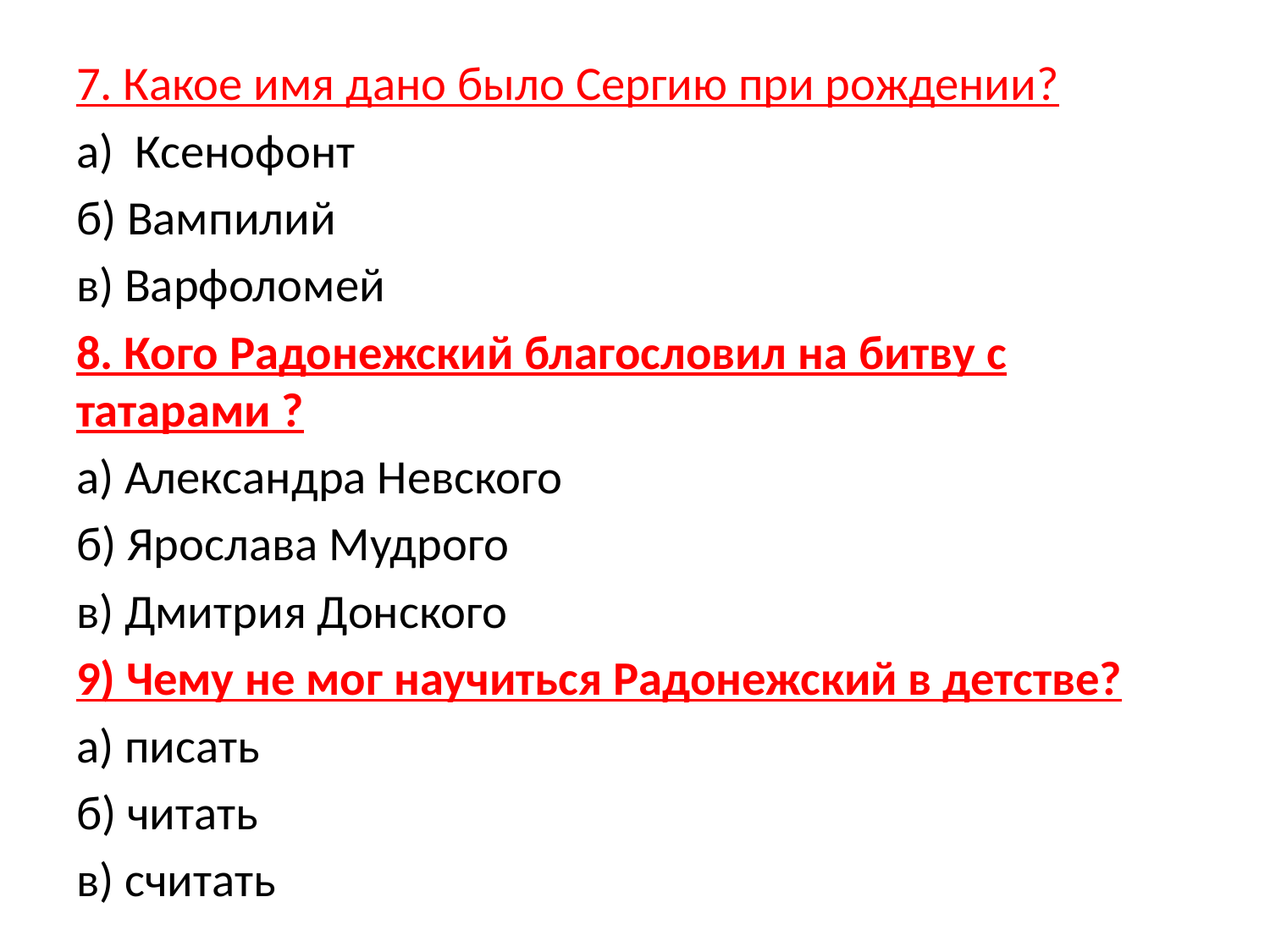

7. Какое имя дано было Сергию при рождении?
а)  Ксенофонт
б) Вампилий
в) Варфоломей
8. Кого Радонежский благословил на битву с татарами ?
а) Александра Невского
б) Ярослава Мудрого
в) Дмитрия Донского
9) Чему не мог научиться Радонежский в детстве?
а) писать
б) читать
в) считать